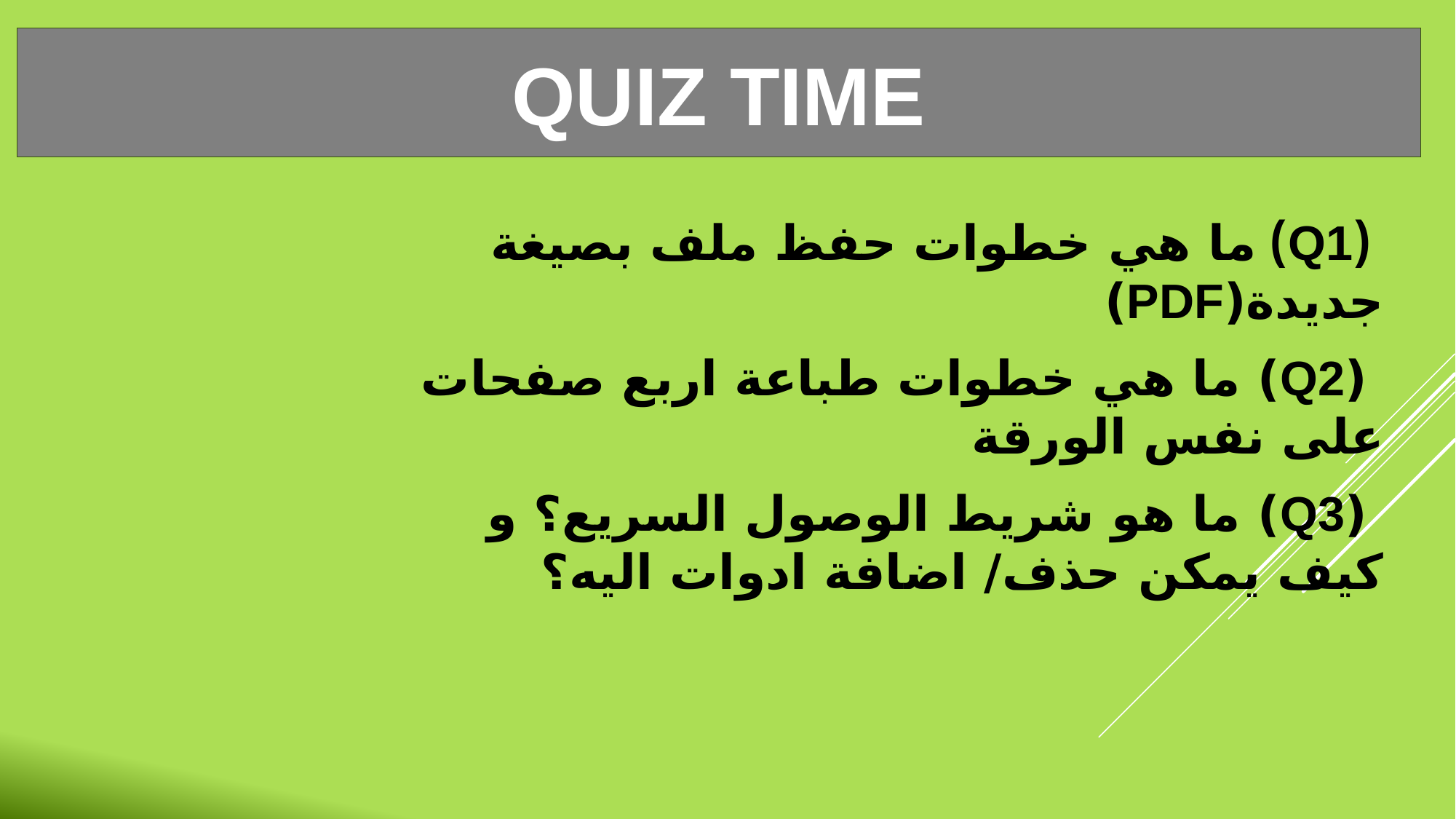

Quiz Time
 (Q1) ما هي خطوات حفظ ملف بصيغة جديدة(PDF)
 (Q2) ما هي خطوات طباعة اربع صفحات على نفس الورقة
 (Q3) ما هو شريط الوصول السريع؟ و كيف يمكن حذف/ اضافة ادوات اليه؟